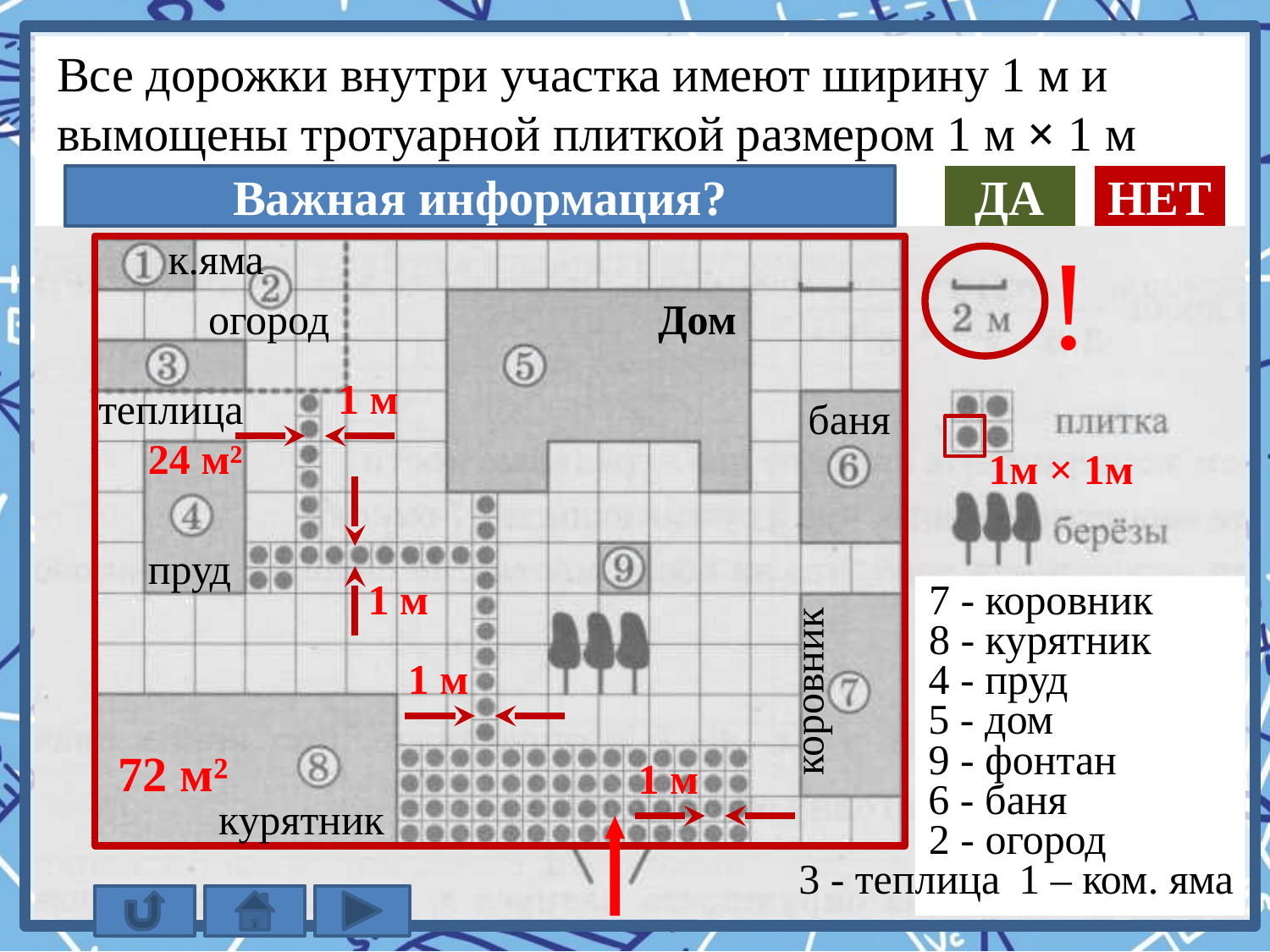

Все дорожки внутри участка имеют ширину 1 м и
вымощены тротуарной плиткой размером 1 м × 1 м
Важная информация?
ДА
НЕТ
!
к.яма

огород
Дом
1 м
теплица
баня

24 м²
1м × 1м
пруд
1 м
7 - коровник
коровник
8 - курятник
1 м
4 - пруд
5 - дом
9 - фонтан
72 м²
1 м
6 - баня
курятник
2 - огород

3 - теплица
1 – ком. яма